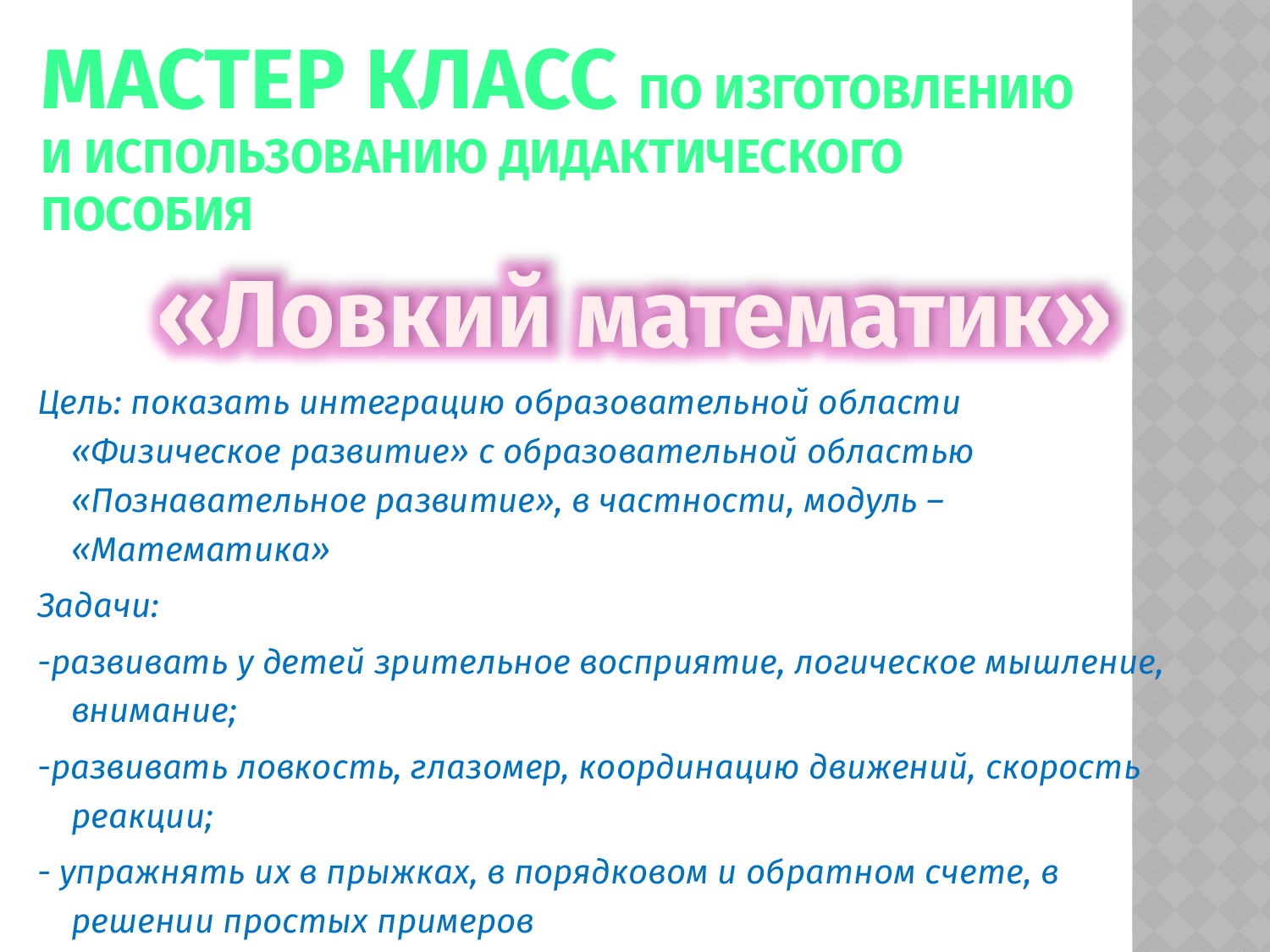

# Мастер класс по изготовлению и использованию дидактического пособия
«Ловкий математик»
Цель: показать интеграцию образовательной области «Физическое развитие» с образовательной областью «Познавательное развитие», в частности, модуль – «Математика»
Задачи:
-развивать у детей зрительное восприятие, логическое мышление, внимание;
-развивать ловкость, глазомер, координацию движений, скорость реакции;
- упражнять их в прыжках, в порядковом и обратном счете, в решении простых примеров